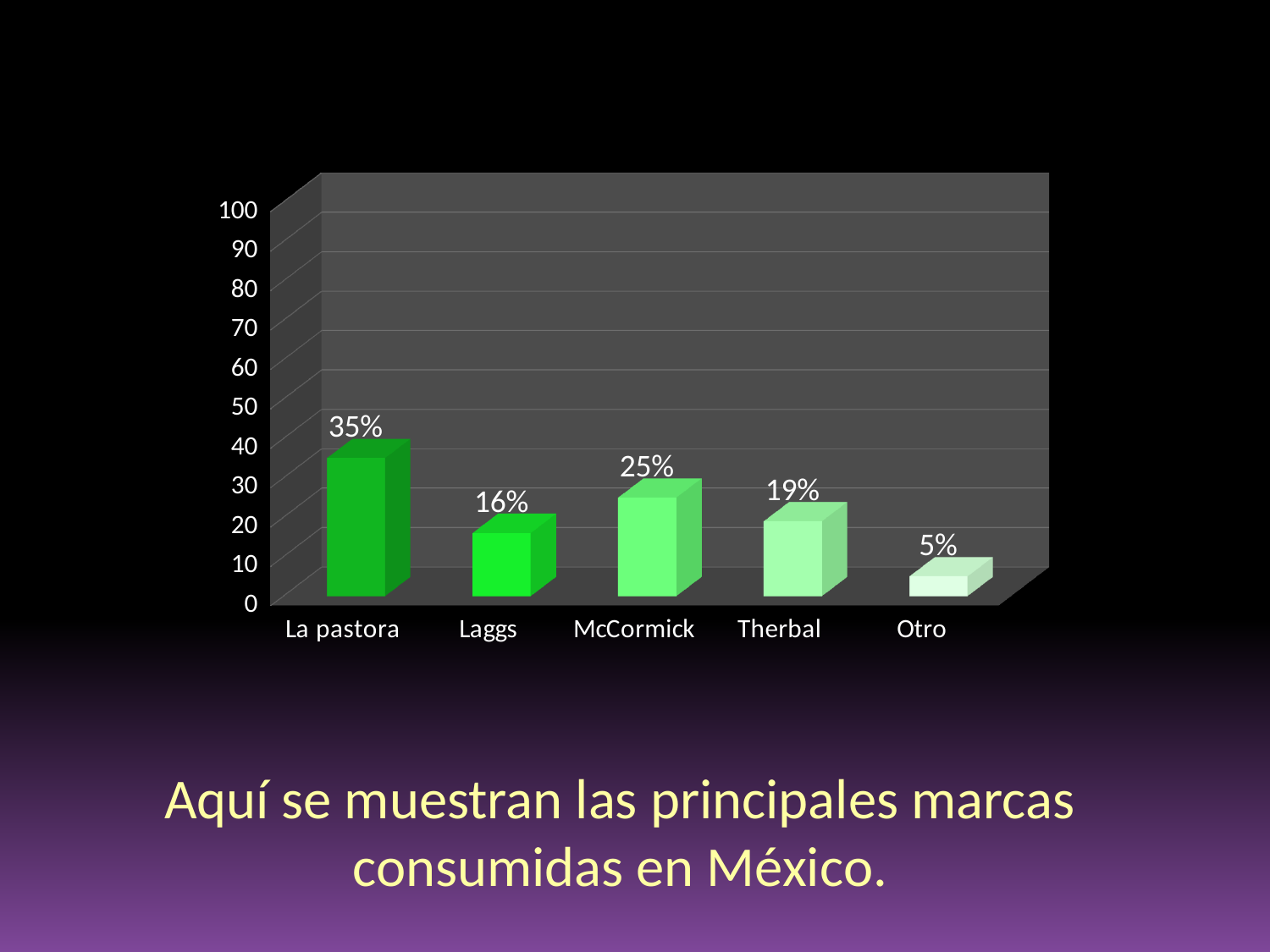

[unsupported chart]

Aquí se muestran las principales marcas consumidas en México.